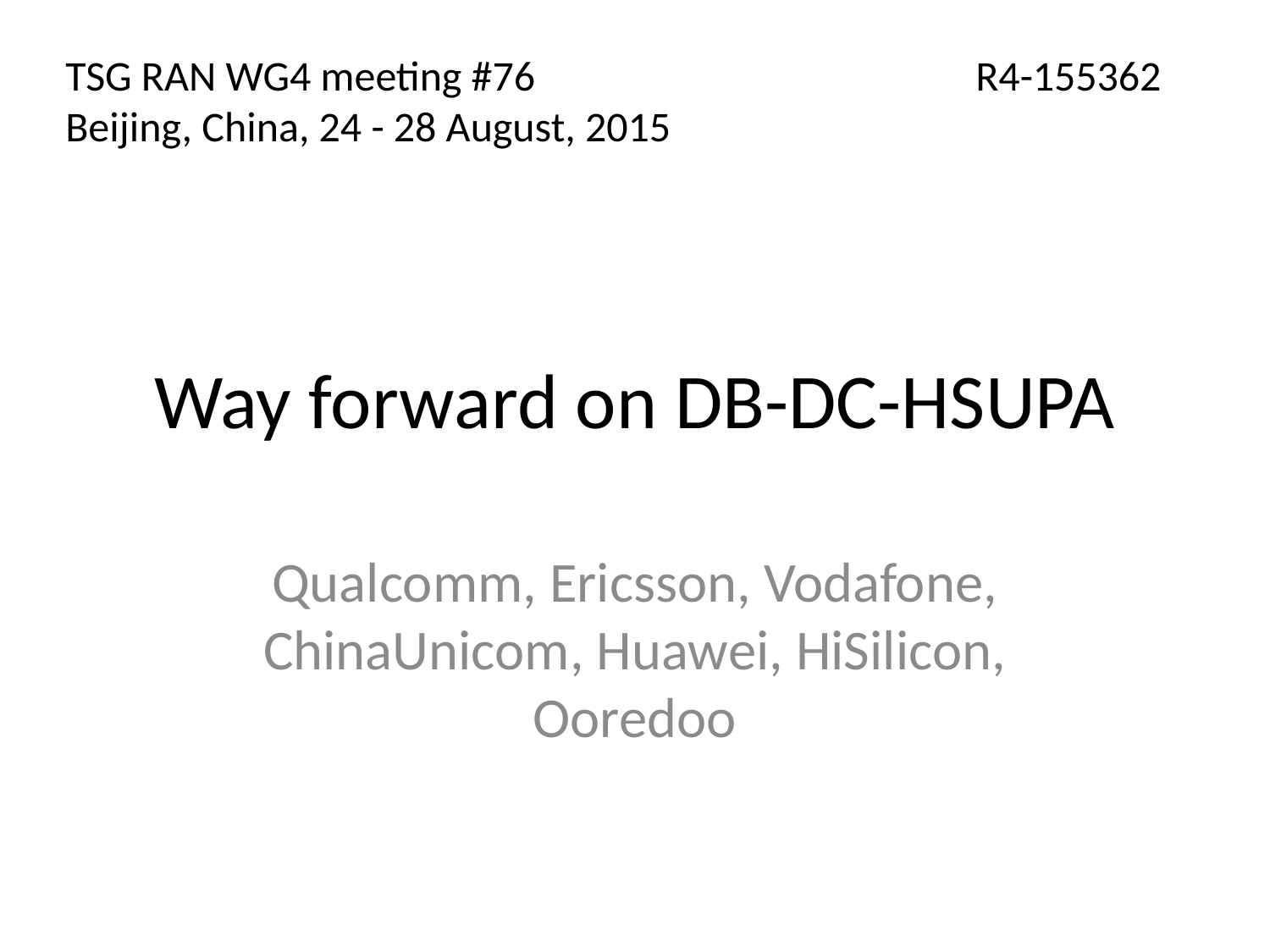

TSG RAN WG4 meeting #76
Beijing, China, 24 - 28 August, 2015
R4-155362
# Way forward on DB-DC-HSUPA
Qualcomm, Ericsson, Vodafone, ChinaUnicom, Huawei, HiSilicon, Ooredoo